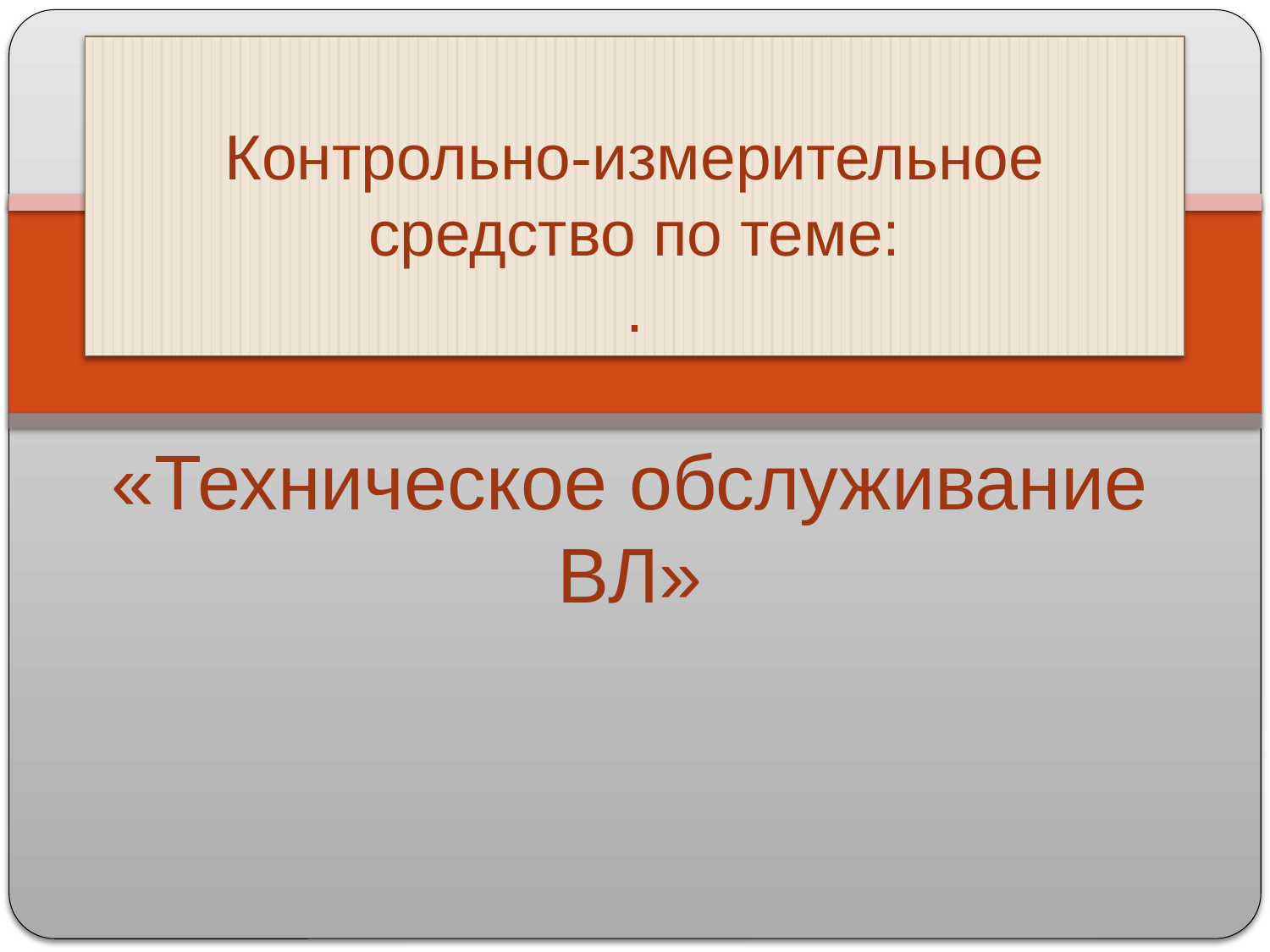

# Контрольно-измерительное средство по теме: .
«Техническое обслуживание ВЛ»